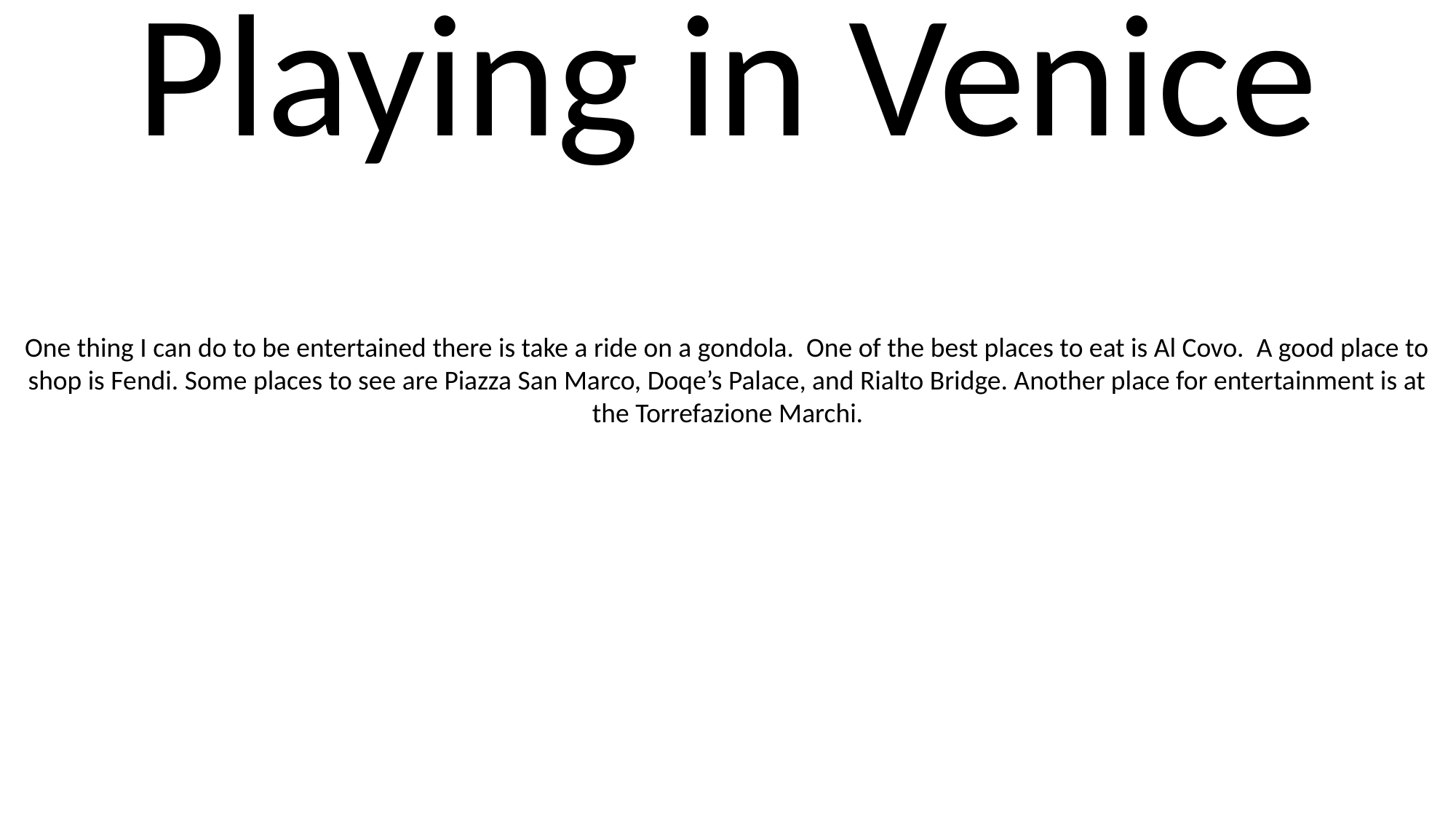

# Playing in Venice
One thing I can do to be entertained there is take a ride on a gondola.  One of the best places to eat is Al Covo.  A good place to shop is Fendi. Some places to see are Piazza San Marco, Doqe’s Palace, and Rialto Bridge. Another place for entertainment is at the Torrefazione Marchi.